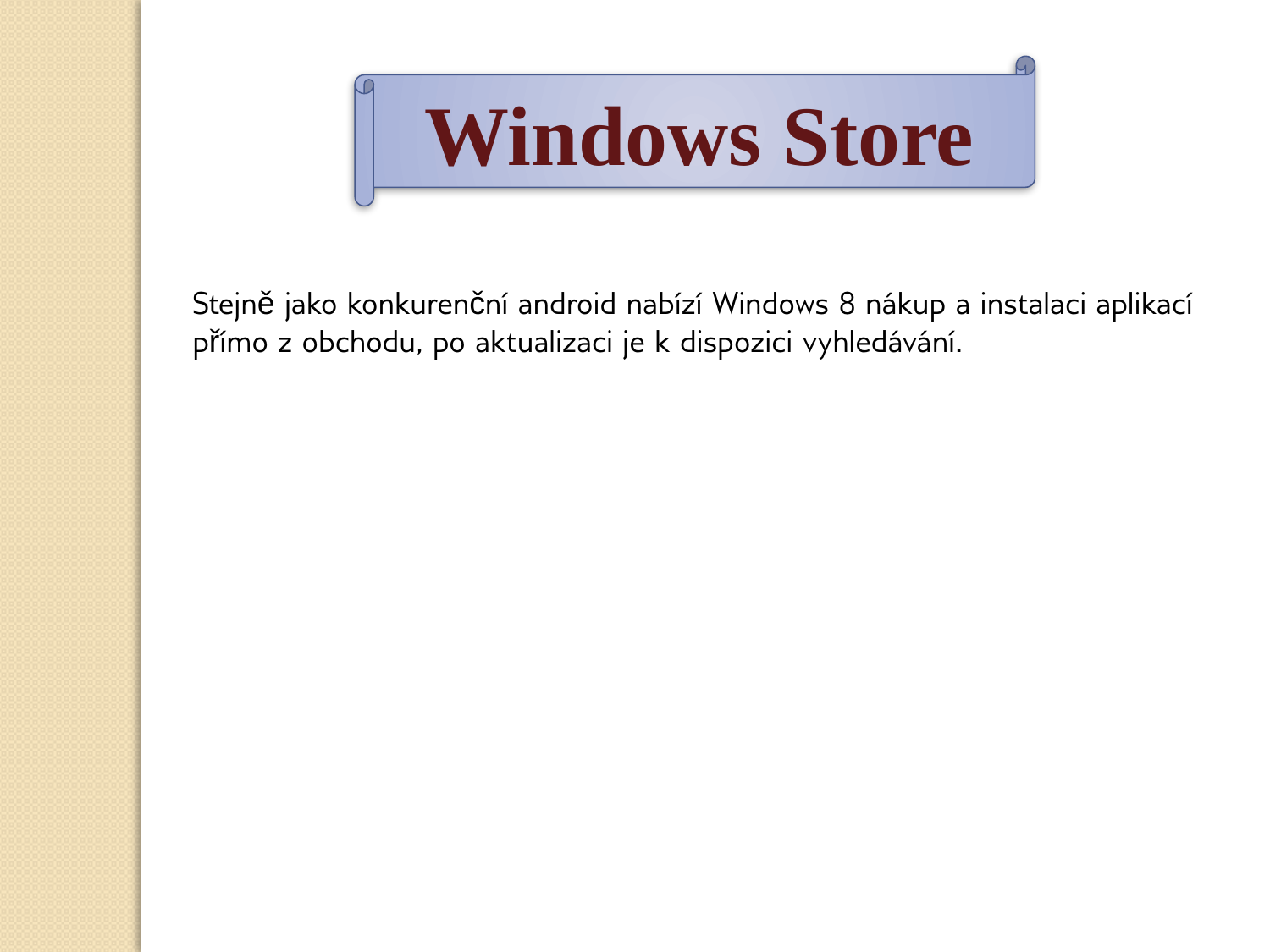

Windows Store
Stejně jako konkurenční android nabízí Windows 8 nákup a instalaci aplikací přímo z obchodu, po aktualizaci je k dispozici vyhledávání.